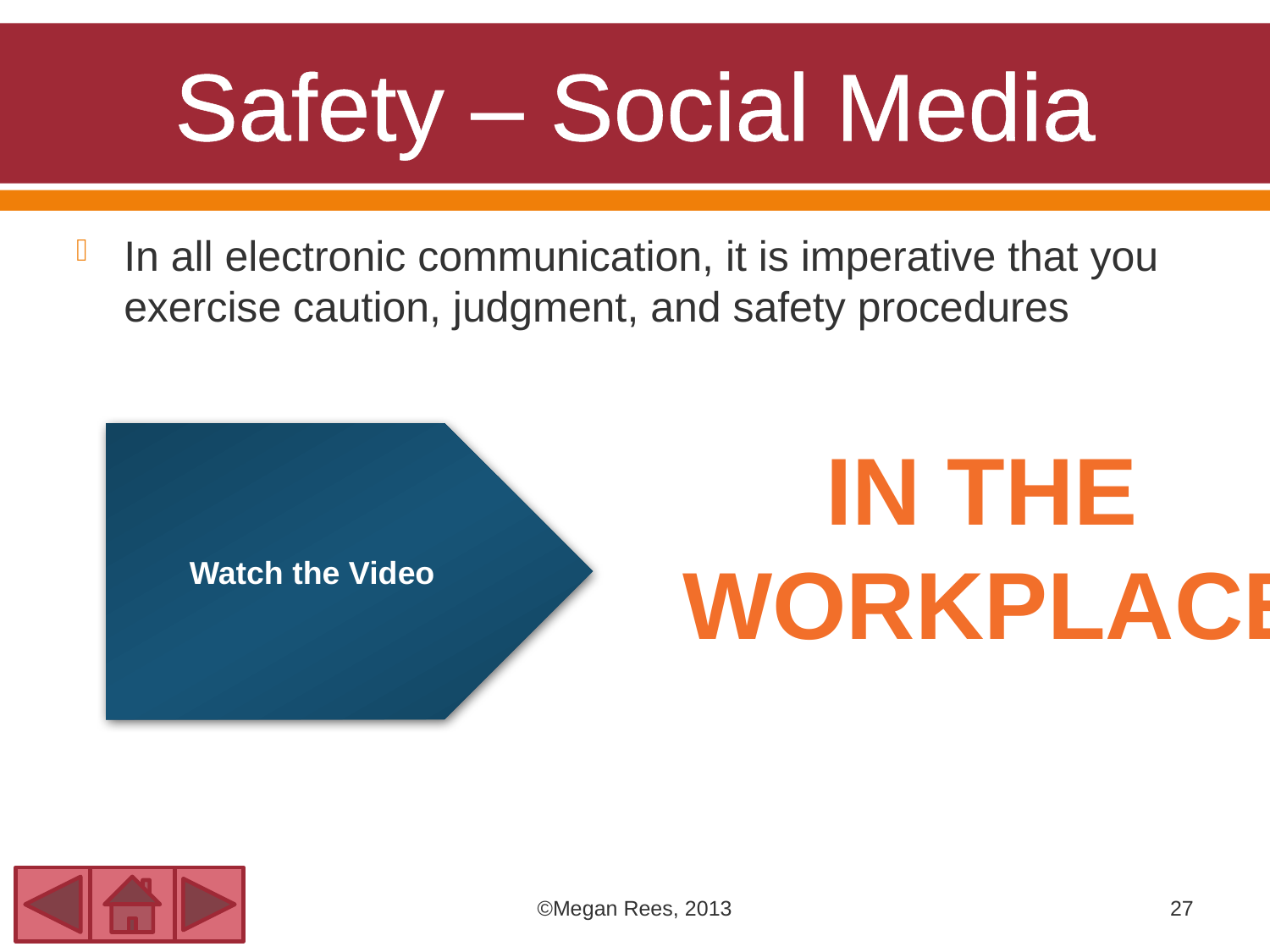

# Safety – Social Media
In all electronic communication, it is imperative that you exercise caution, judgment, and safety procedures

Watch the Video
In the
workplace

©Megan Rees, 2013
27